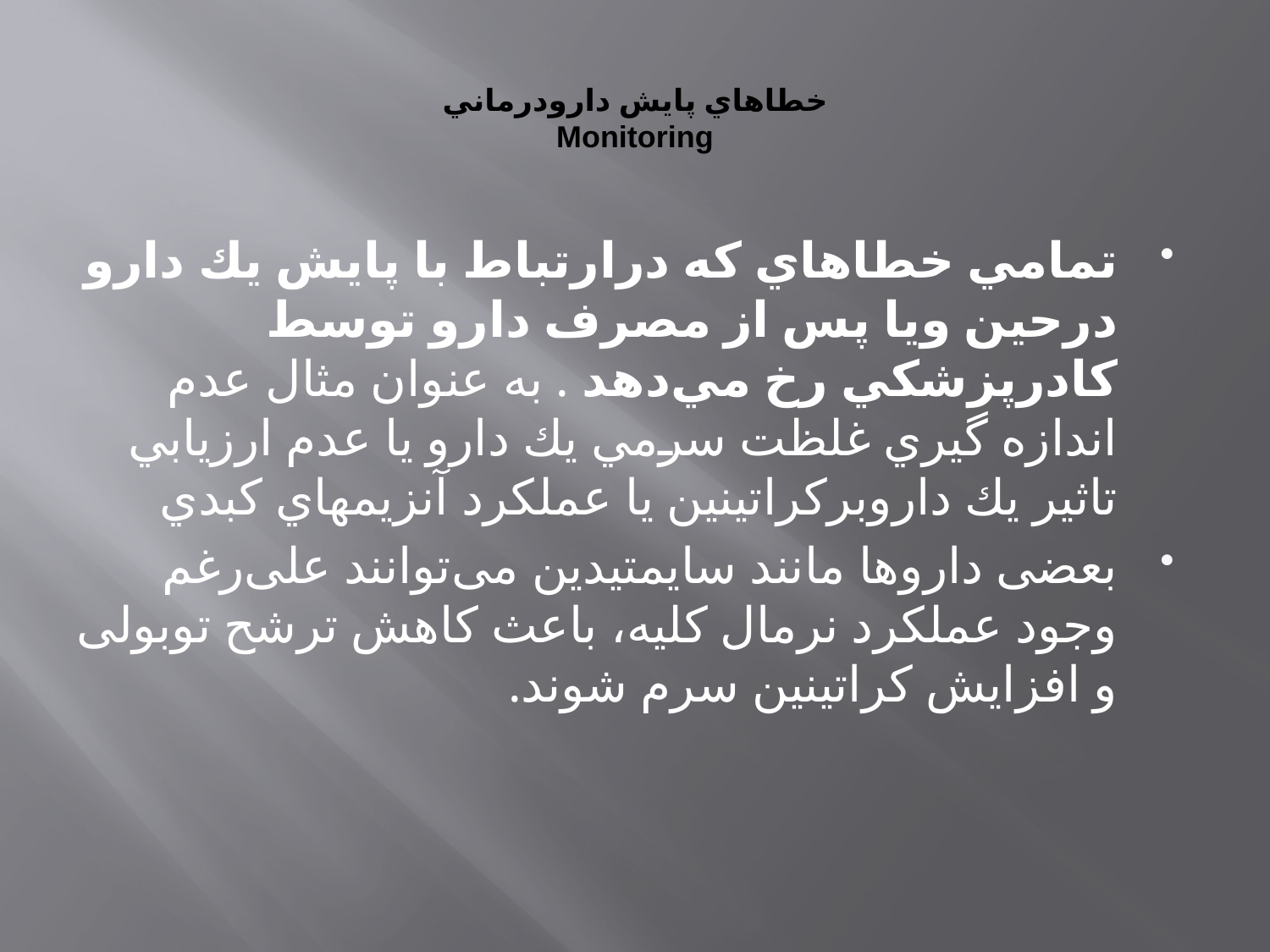

# ﺧﻄﺎﻫﺎي ﭘﺎﻳﺶ دارودرﻣﺎﻧﻲ Monitoring
ﺗﻤﺎﻣﻲ ﺧﻄﺎﻫﺎي ﻛﻪ درارﺗﺒﺎط ﺑﺎ ﭘﺎﻳﺶ ﻳﻚ دارو درﺣﻴﻦ وﻳﺎ ﭘﺲ از ﻣﺼﺮف دارو ﺗﻮﺳﻂ ﻛﺎدرﭘﺰﺷﻜﻲ رخ ﻣﻲدﻫﺪ . ﺑﻪ ﻋﻨﻮان ﻣﺜﺎل ﻋﺪم اﻧﺪازه ﮔﻴﺮي ﻏﻠﻈﺖ ﺳﺮﻣﻲ ﻳﻚ دارو ﻳﺎ ﻋﺪم ارزﻳﺎﺑﻲ ﺗﺎﺛﻴﺮ ﻳﻚ داروﺑﺮﻛﺮاﺗﻴﻨﻴﻦ ﻳﺎ ﻋﻤﻠﻜﺮد آﻧﺰﻳﻤﻬﺎي ﻛﺒﺪي
بعضی داروها مانند سایمتیدین می‌توانند علی‌رغم وجود عملکرد نرمال کلیه، باعث کاهش ترشح توبولی و افزایش کراتینین سرم شوند.